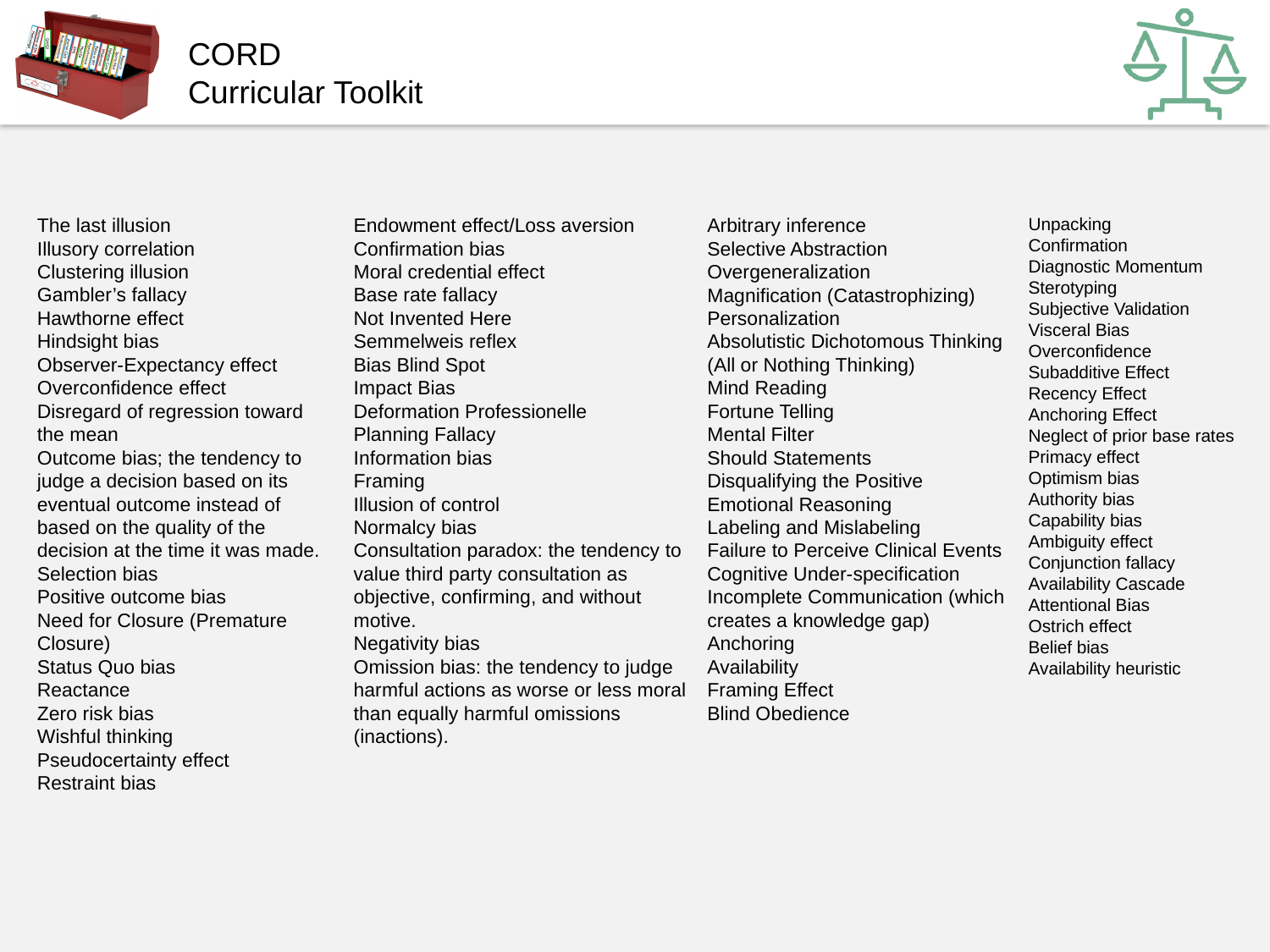

The last illusion
Illusory correlation
Clustering illusion
Gambler’s fallacy
Hawthorne effect
Hindsight bias
Observer-Expectancy effect
Overconfidence effect
Disregard of regression toward the mean
Outcome bias; the tendency to judge a decision based on its eventual outcome instead of based on the quality of the decision at the time it was made.
Selection bias
Positive outcome bias
Need for Closure (Premature Closure)
Status Quo bias
Reactance
Zero risk bias
Wishful thinking
Pseudocertainty effect
Restraint bias

Endowment effect/Loss aversion
Confirmation bias
Moral credential effect
Base rate fallacy
Not Invented Here
Semmelweis reflex
Bias Blind Spot
Impact Bias
Deformation Professionelle
Planning Fallacy
Information bias
Framing
Illusion of control
Normalcy bias
Consultation paradox: the tendency to value third party consultation as objective, confirming, and without motive.
Negativity bias
Omission bias: the tendency to judge harmful actions as worse or less moral than equally harmful omissions (inactions).

Arbitrary inference
Selective Abstraction
Overgeneralization
Magnification (Catastrophizing)
Personalization
Absolutistic Dichotomous Thinking
(All or Nothing Thinking)
Mind Reading
Fortune Telling
Mental Filter
Should Statements
Disqualifying the Positive
Emotional Reasoning
Labeling and Mislabeling
Failure to Perceive Clinical Events
Cognitive Under-specification
Incomplete Communication (which creates a knowledge gap)
Anchoring
Availability
Framing Effect
Blind Obedience

Unpacking
Confirmation
Diagnostic Momentum
Sterotyping
Subjective Validation
Visceral Bias
Overconfidence
Subadditive Effect
Recency Effect
Anchoring Effect
Neglect of prior base rates
Primacy effect
Optimism bias
Authority bias
Capability bias
Ambiguity effect
Conjunction fallacy
Availability Cascade
Attentional Bias
Ostrich effect
Belief bias
Availability heuristic